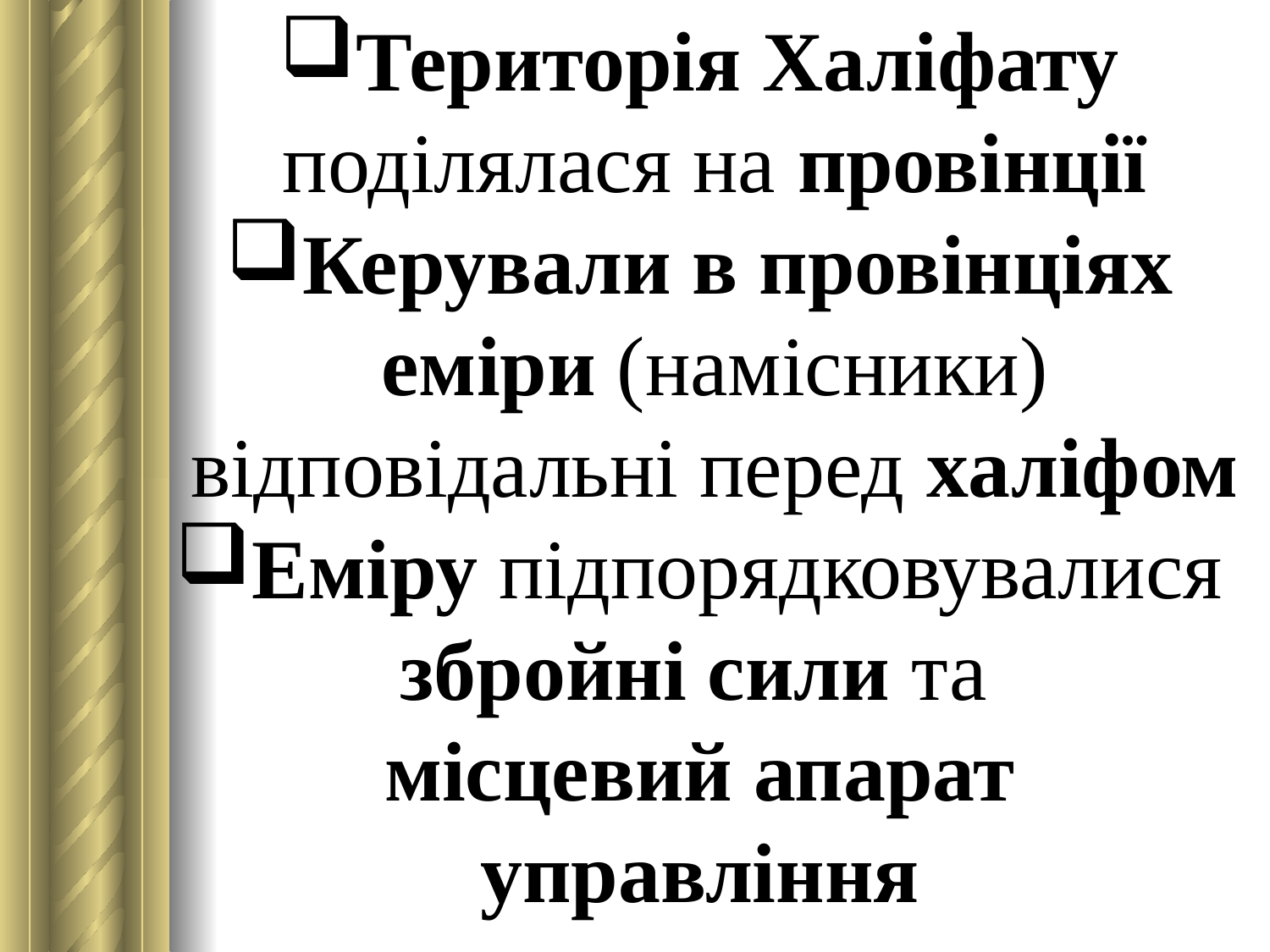

Територія Халіфату поділялася на провінції
Керували в провінціях еміри (намісники) відповідальні перед халіфом
Еміру підпорядковувалися збройні сили та
місцевий апарат управління